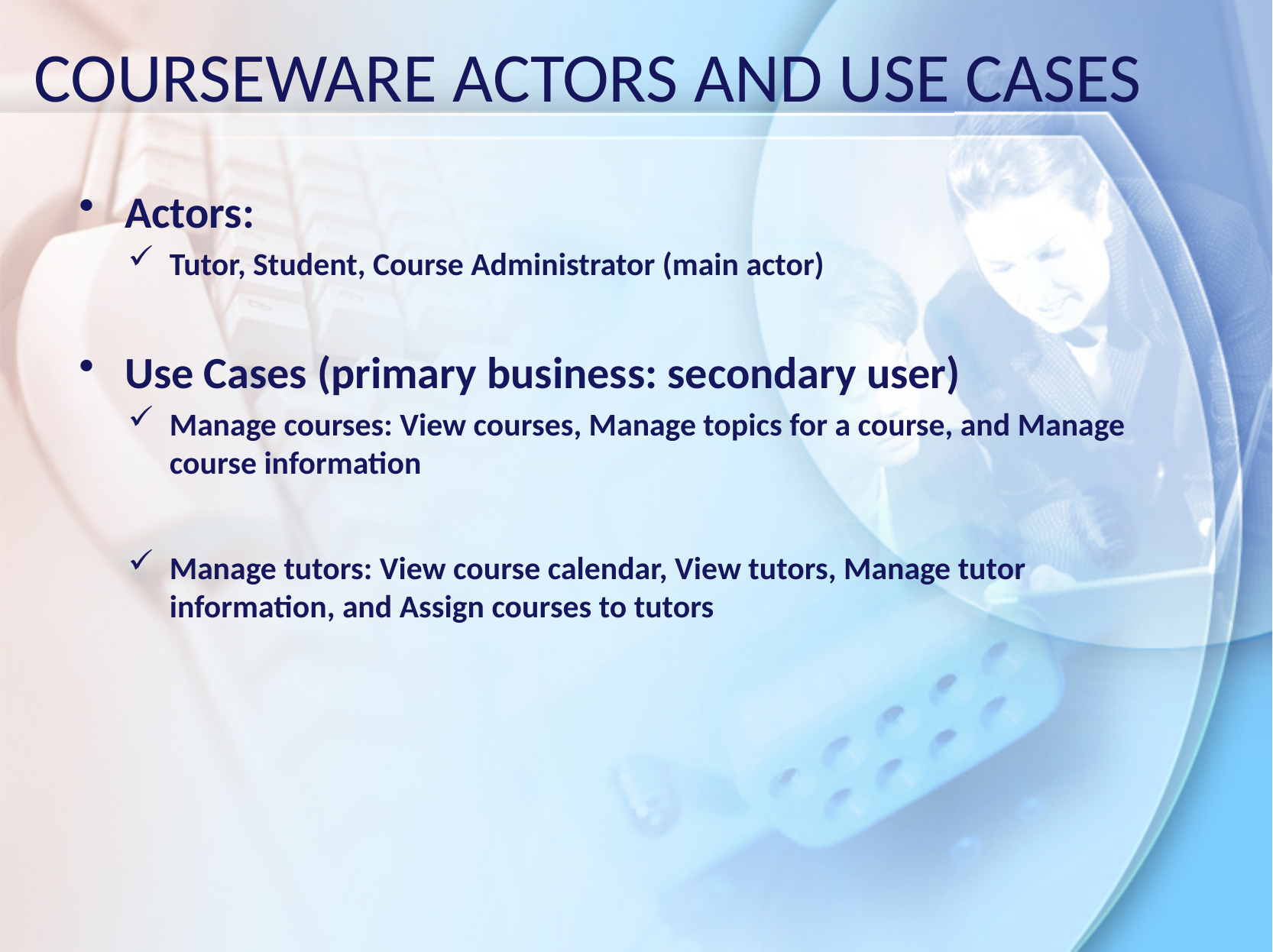

# Courseware Actors and Use Cases
Actors:
Tutor, Student, Course Administrator (main actor)

Use Cases (primary business: secondary user)
Manage courses: View courses, Manage topics for a course, and Manage course information

Manage tutors: View course calendar, View tutors, Manage tutor information, and Assign courses to tutors